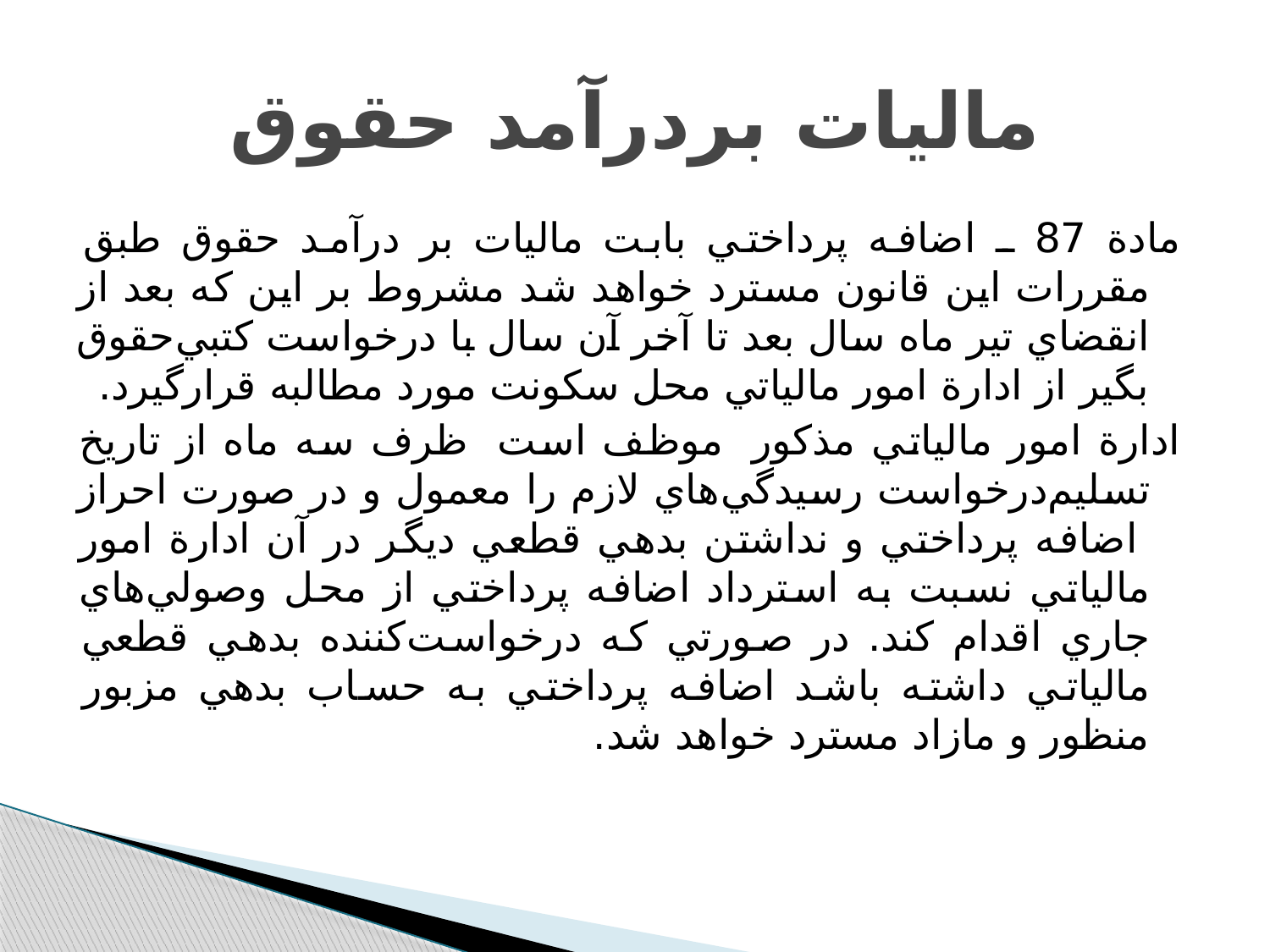

# مالیات بردرآمد حقوق
مادة 87 ـ اضافه پرداختي بابت ماليات بر درآمد حقوق طبق ‌مقررات اين قانون مسترد خواهد شد مشروط بر اين که بعد از انقضاي تير ماه سال بعد تا آخر آن سال با درخواست کتبي‌حقوق بگير از ادارة امور مالياتي محل سکونت مورد مطالبه قرارگيرد.
ادارة امور مالياتي مذکور  موظف است  ظرف سه ماه از تاريخ تسليم‌درخواست رسيدگي‌هاي لازم را معمول و در صورت احراز  اضافه ‌پرداختي و نداشتن بدهي قطعي ديگر در آن ادارة امور مالياتي نسبت به استرداد اضافه پرداختي از محل وصولي‌هاي جاري اقدام کند. در صورتي که ‌درخواست‌کننده بدهي قطعي مالياتي داشته باشد اضافه پرداختي به ‌حساب بدهي مزبور منظور و مازاد مسترد خواهد شد.